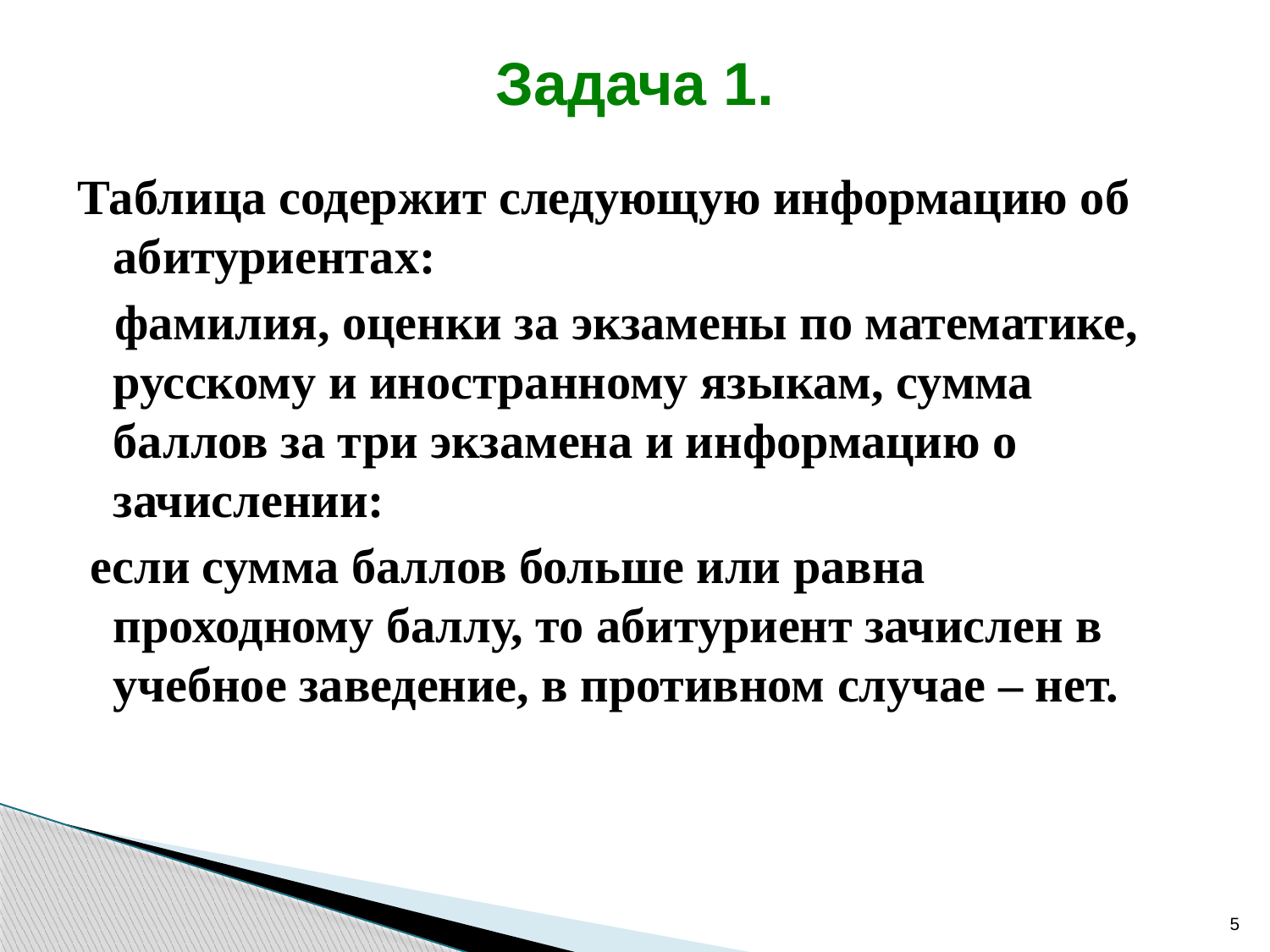

# Задача 1.
Таблица содержит следующую информацию об абитуриентах:
   фамилия, оценки за экзамены по математике, русскому и иностранному языкам, сумма баллов за три экзамена и информацию о зачислении:
 если сумма баллов больше или равна проходному баллу, то абитуриент зачислен в учебное заведение, в противном случае – нет.
5